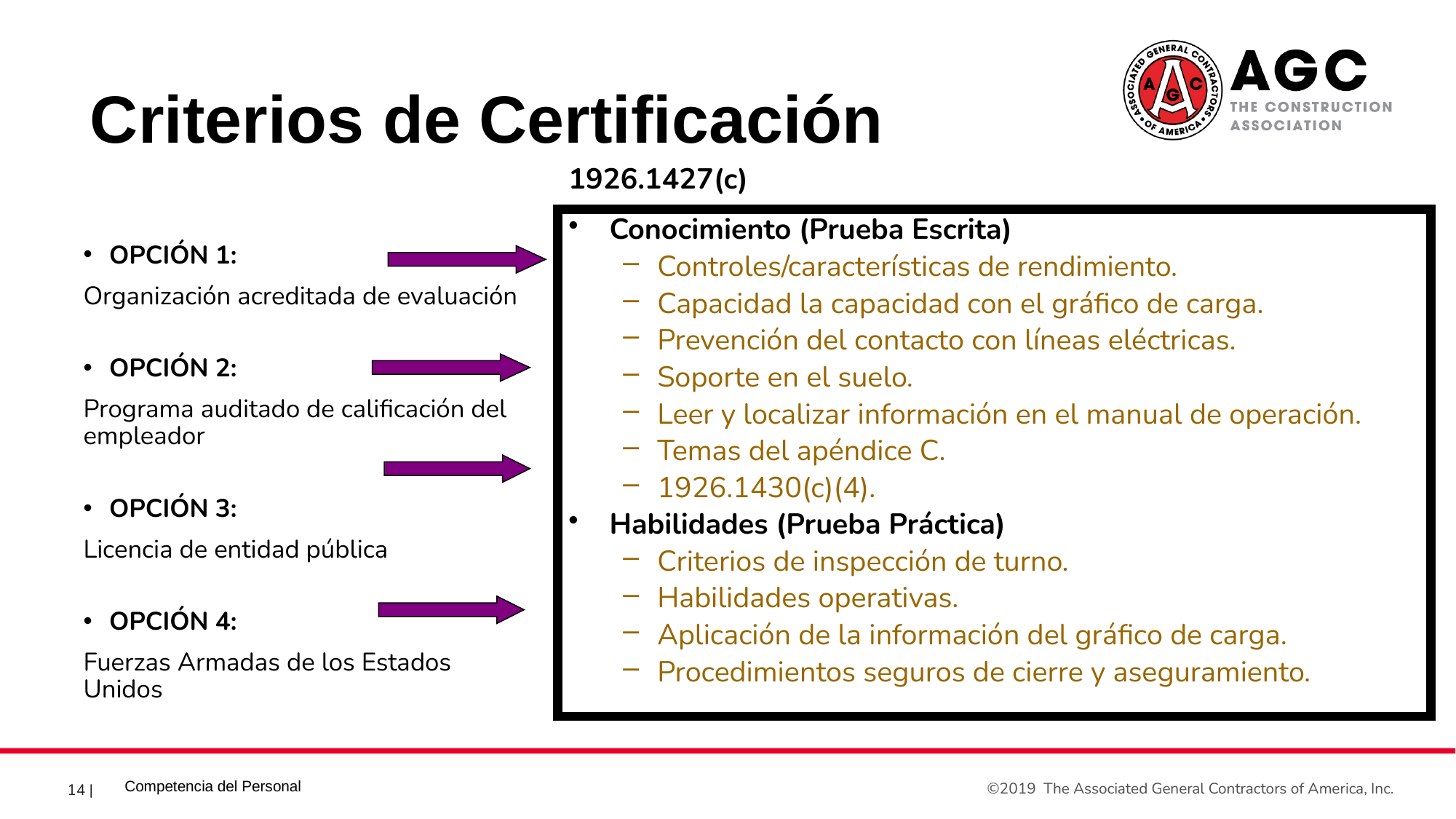

Criterios de Certificación
1926.1427(c)
Conocimiento (Prueba Escrita)
Controles/características de rendimiento.
Capacidad la capacidad con el gráfico de carga.
Prevención del contacto con líneas eléctricas.
Soporte en el suelo.
Leer y localizar información en el manual de operación.
Temas del apéndice C.
1926.1430(c)(4).
Habilidades (Prueba Práctica)
Criterios de inspección de turno.
Habilidades operativas.
Aplicación de la información del gráfico de carga.
Procedimientos seguros de cierre y aseguramiento.
OPCIÓN 1:
Organización acreditada de evaluación

OPCIÓN 2:
Programa auditado de calificación del empleador

OPCIÓN 3:
Licencia de entidad pública

OPCIÓN 4:
Fuerzas Armadas de los Estados Unidos

Competencia del Personal